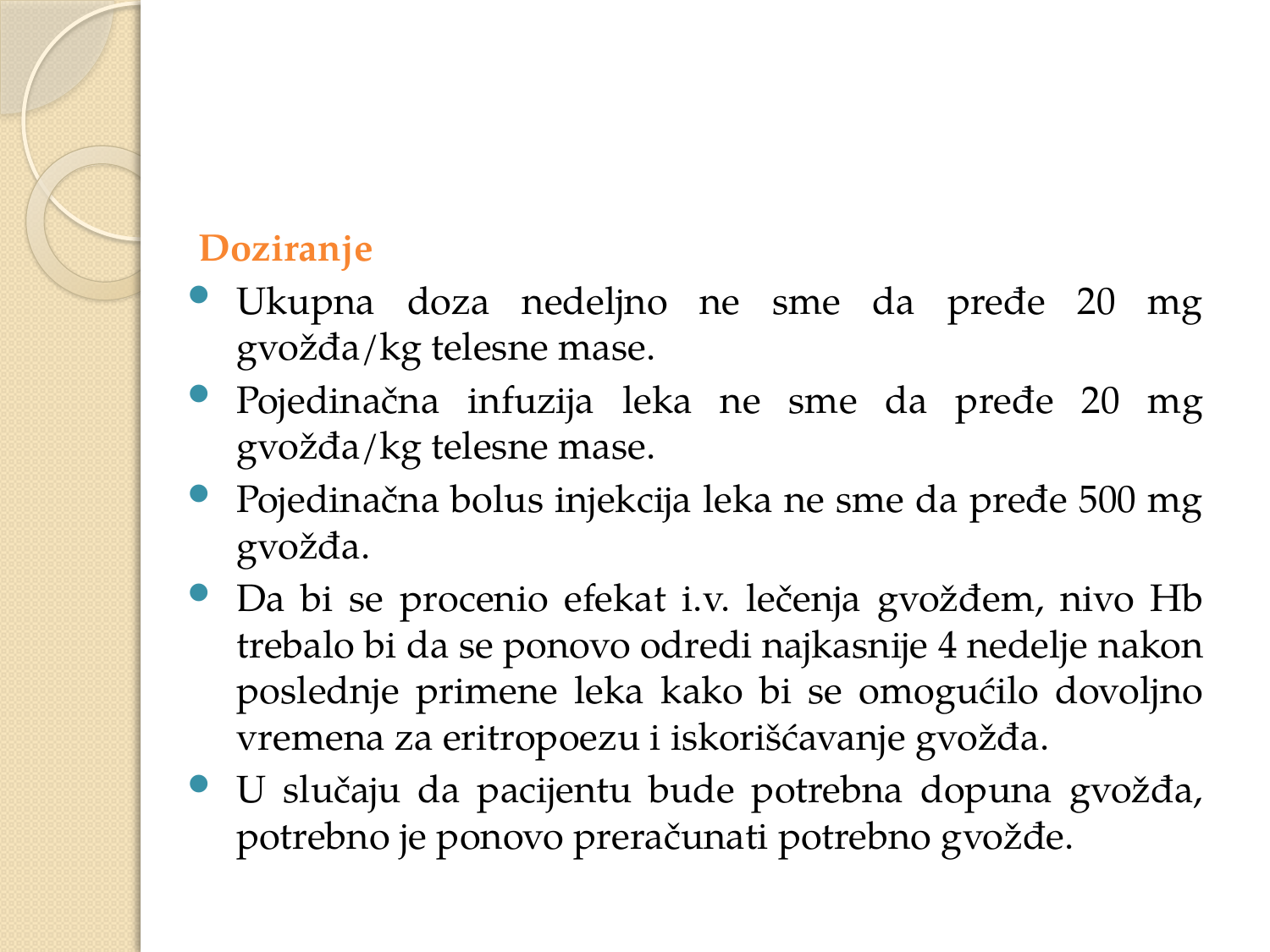

#
Doziranje
Ukupna doza nedeljno ne sme da pređe 20 mg gvožđa/kg telesne mase.
Pojedinačna infuzija leka ne sme da pređe 20 mg gvožđa/kg telesne mase.
Pojedinačna bolus injekcija leka ne sme da pređe 500 mg gvožđa.
Da bi se procenio efekat i.v. lečenja gvožđem, nivo Hb trebalo bi da se ponovo odredi najkasnije 4 nedelje nakon poslednje primene leka kako bi se omogućilo dovoljno vremena za eritropoezu i iskorišćavanje gvožđa.
U slučaju da pacijentu bude potrebna dopuna gvožđa, potrebno je ponovo preračunati potrebno gvožđe.